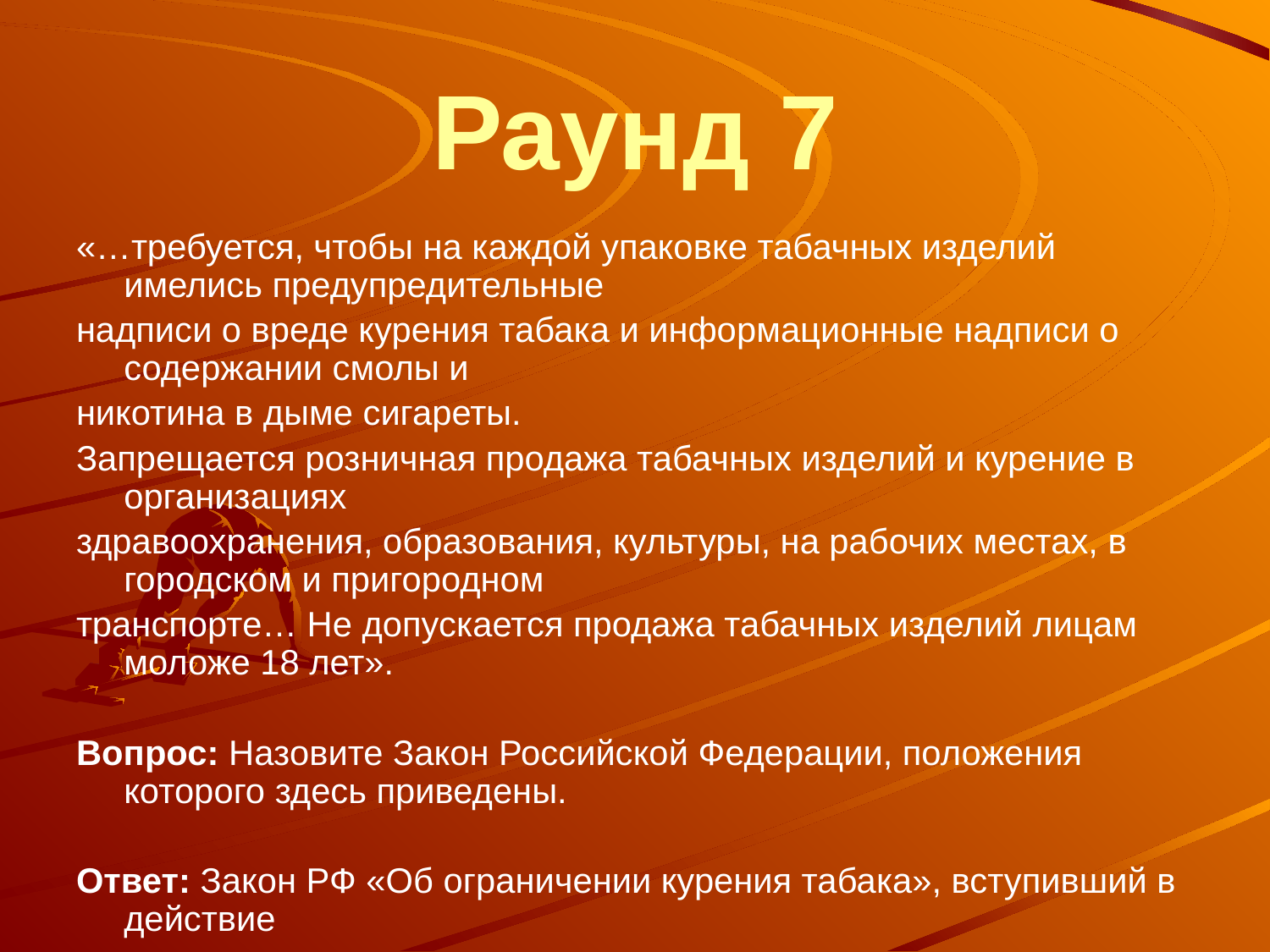

# Раунд 7
«…требуется, чтобы на каждой упаковке табачных изделий имелись предупредительные
надписи о вреде курения табака и информационные надписи о содержании смолы и
никотина в дыме сигареты.
Запрещается розничная продажа табачных изделий и курение в организациях
здравоохранения, образования, культуры, на рабочих местах, в городском и пригородном
транспорте… Не допускается продажа табачных изделий лицам моложе 18 лет».

Вопрос: Назовите Закон Российской Федерации, положения которого здесь приведены.

Ответ: Закон РФ «Об ограничении курения табака», вступивший в действие
                                                                                                                10.07.2001 г